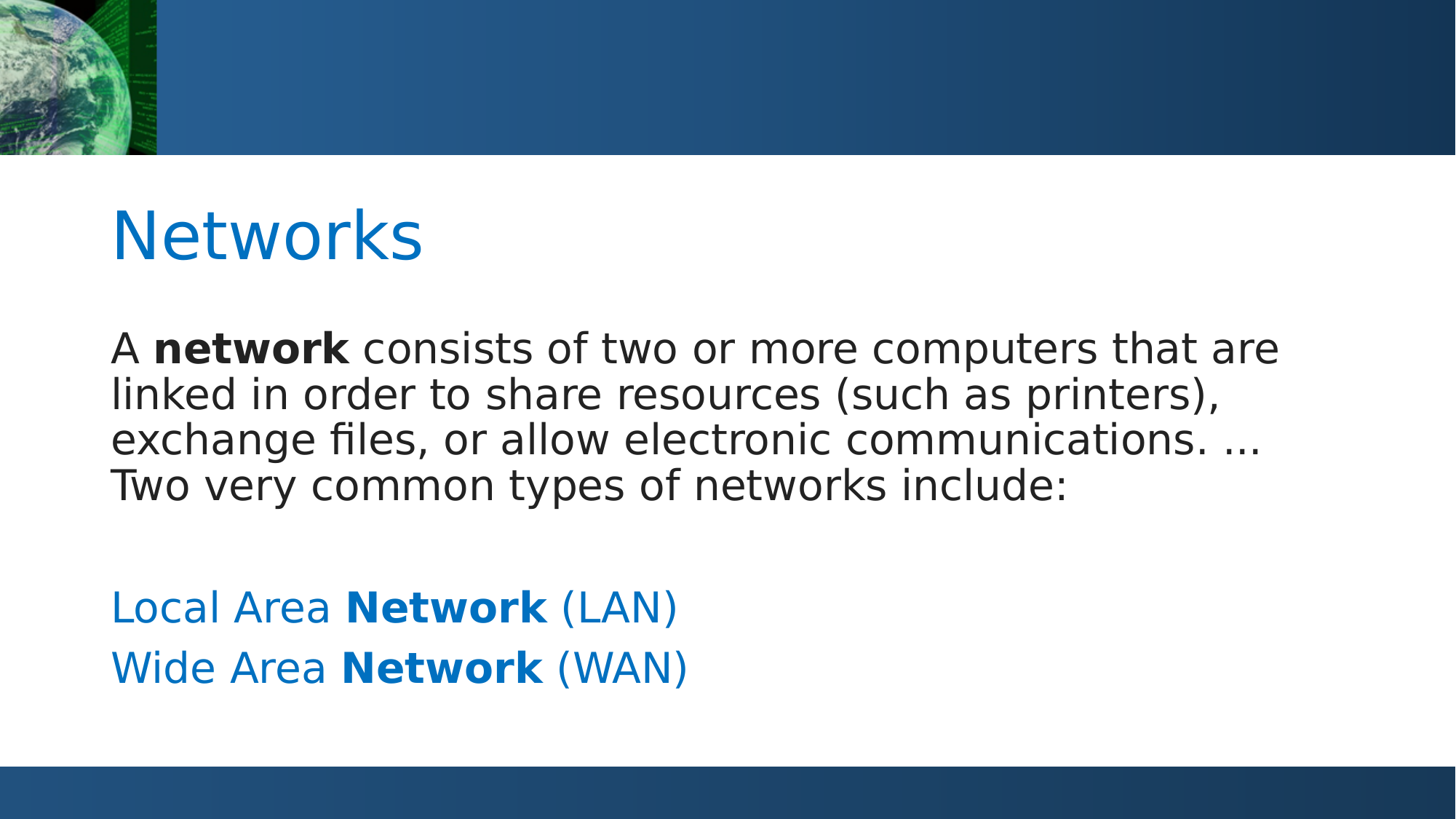

# Networks
A network consists of two or more computers that are linked in order to share resources (such as printers), exchange files, or allow electronic communications. ... Two very common types of networks include:

Local Area Network (LAN)
Wide Area Network (WAN)